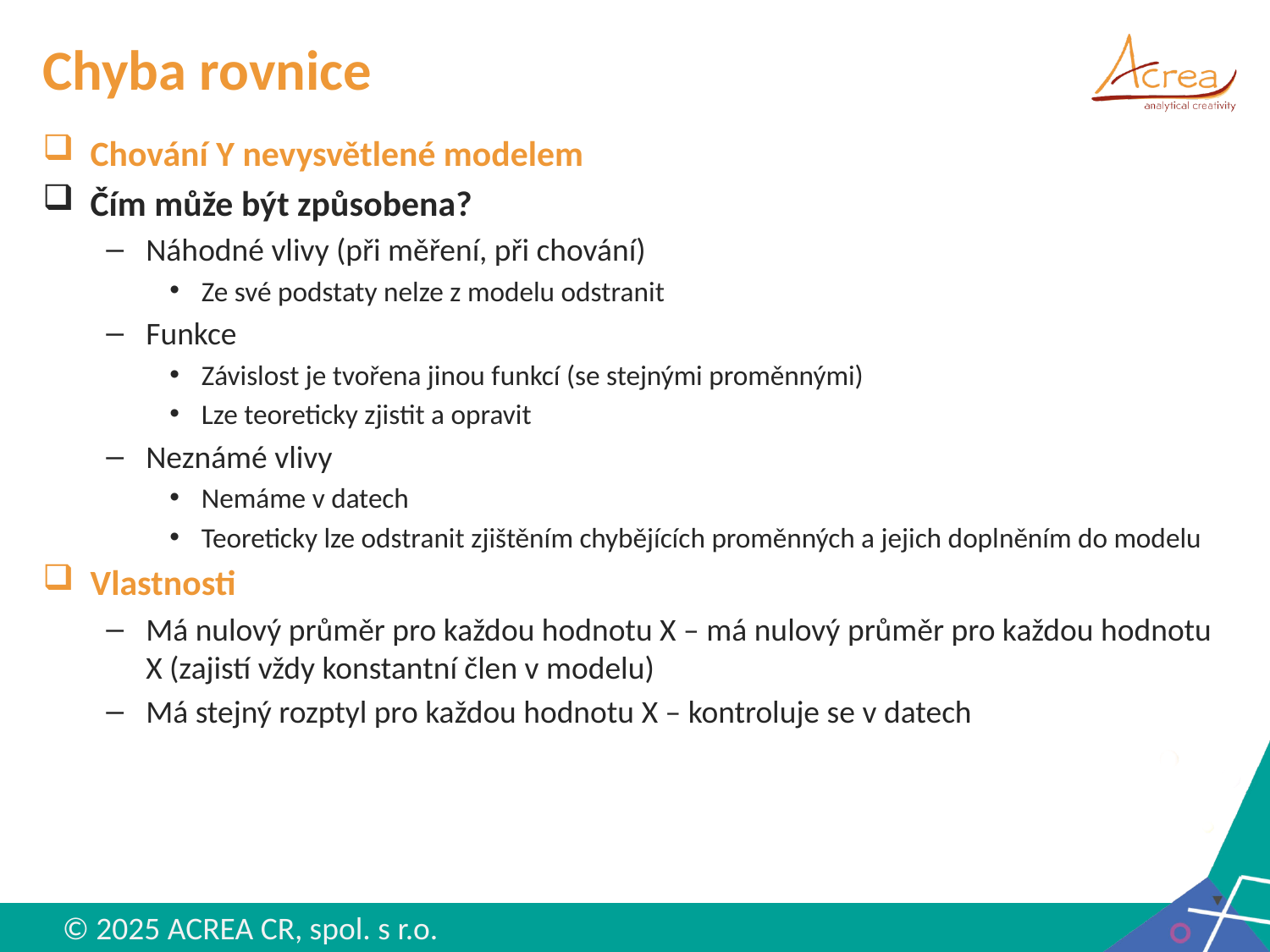

# Chyba rovnice
Chování Y nevysvětlené modelem
Čím může být způsobena?
Náhodné vlivy (při měření, při chování)
Ze své podstaty nelze z modelu odstranit
Funkce
Závislost je tvořena jinou funkcí (se stejnými proměnnými)
Lze teoreticky zjistit a opravit
Neznámé vlivy
Nemáme v datech
Teoreticky lze odstranit zjištěním chybějících proměnných a jejich doplněním do modelu
Vlastnosti
Má nulový průměr pro každou hodnotu X – má nulový průměr pro každou hodnotu X (zajistí vždy konstantní člen v modelu)
Má stejný rozptyl pro každou hodnotu X – kontroluje se v datech